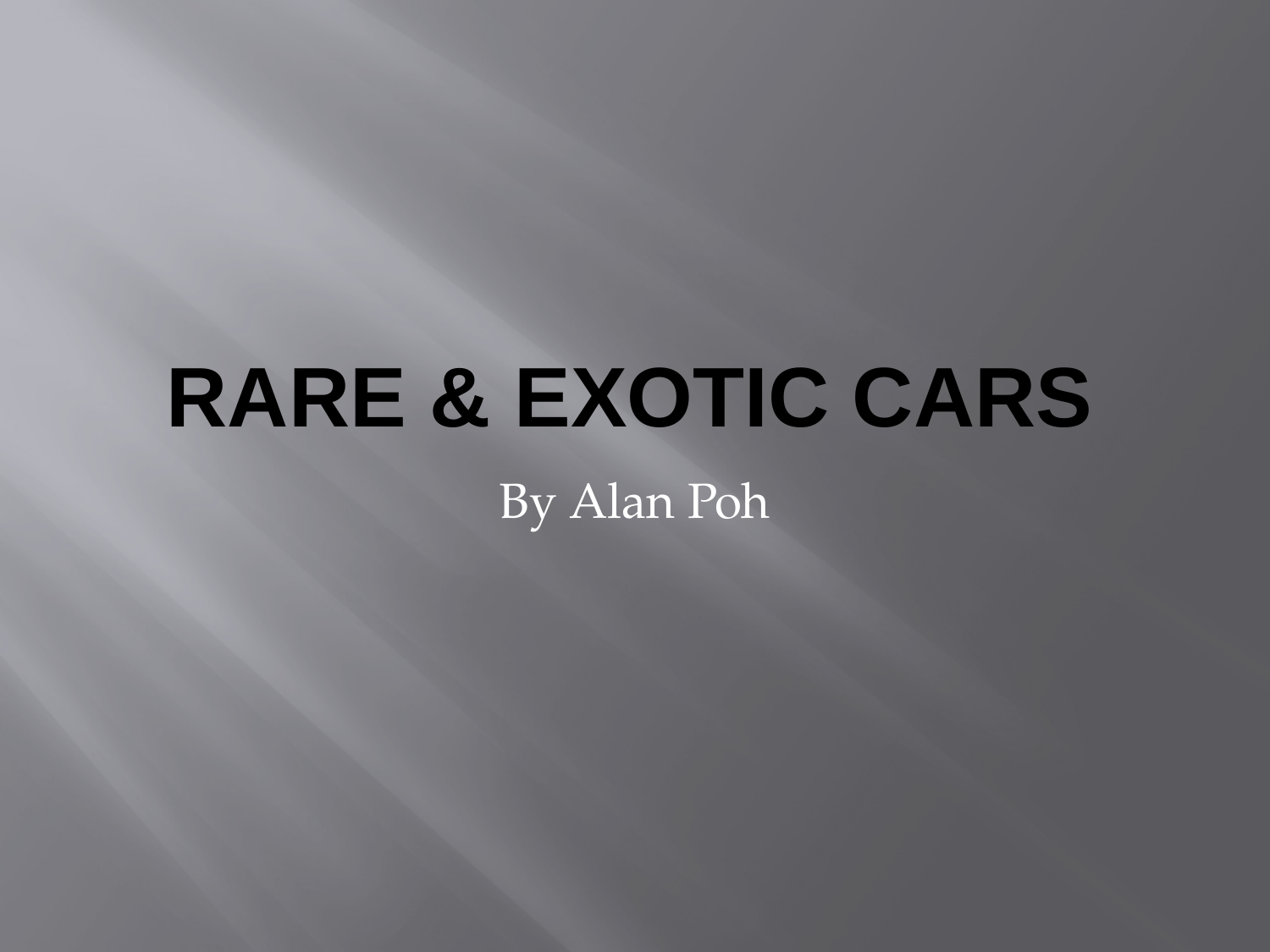

# Rare & exotic cars
By Alan Poh